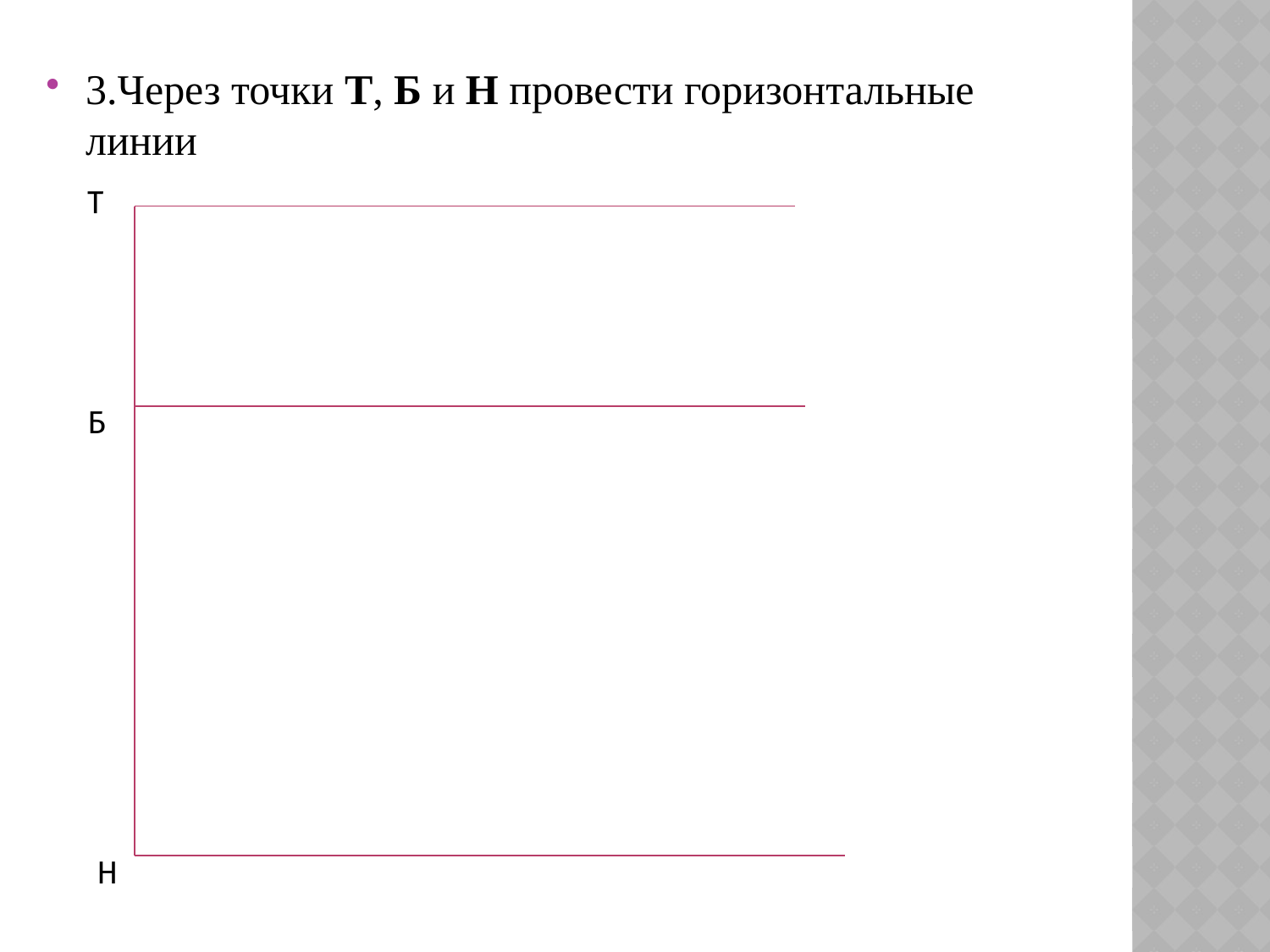

3.Через точки Т, Б и Н провести горизонтальные линии
Т
Б
Н